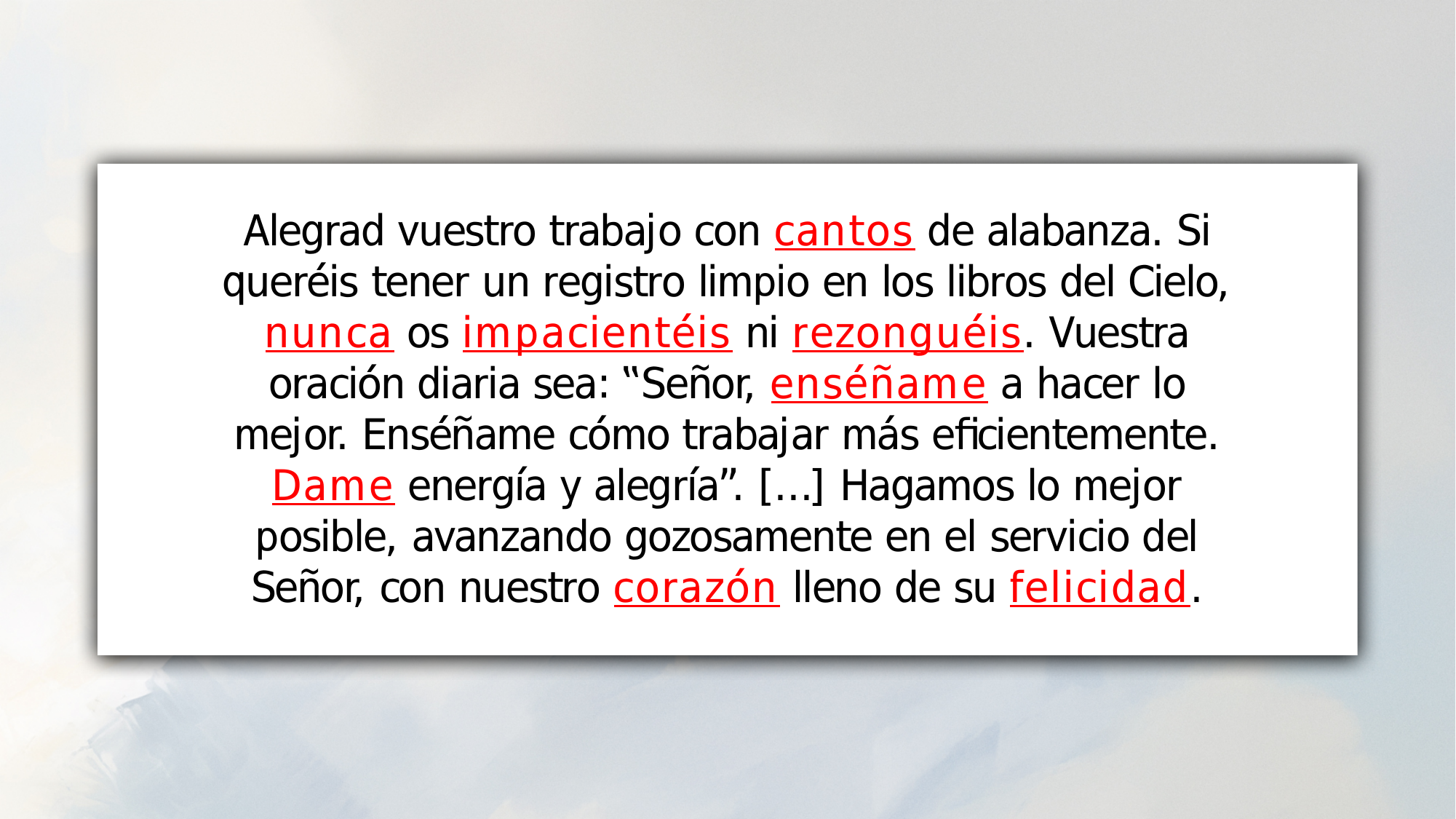

Alegra­d vuestro trabajo con cantos de alabanza. Si queréis tener un registro limpio en los libros del Cielo, nunca os impacientéis ni rezonguéis. Vuestra oración diaria sea: “Señor, enséñame a hacer lo mejor. Enséñame cómo trabajar más eficientemente. Dame energía y alegría”. [...] Hagamos lo mejor posible, avanzando gozosamente en el servicio del Señor, con nuestro corazón lleno de su felicidad.